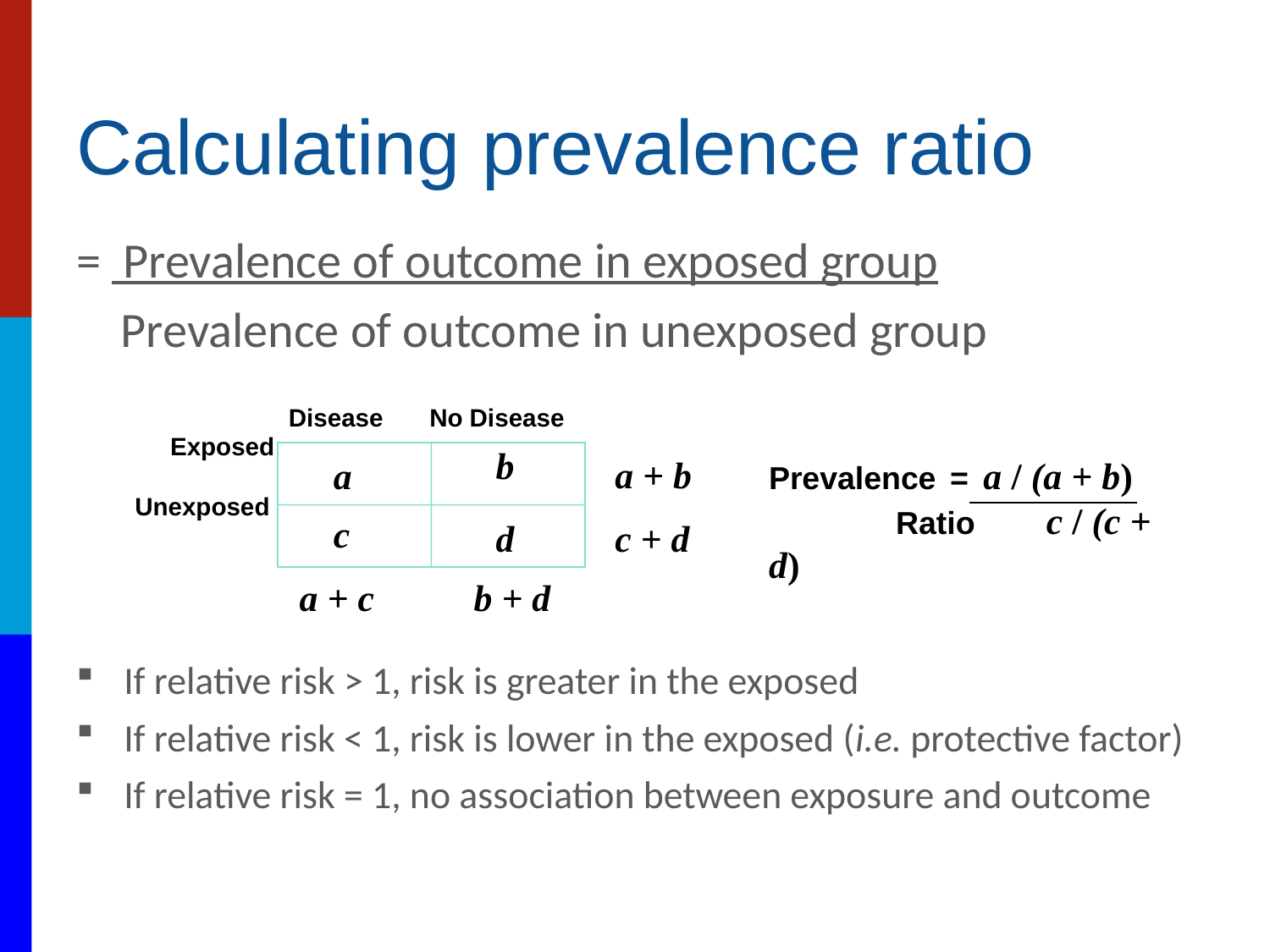

# Calculating prevalence ratio
=  Prevalence of outcome in exposed group
    Prevalence of outcome in unexposed group

If relative risk > 1, risk is greater in the exposed
If relative risk < 1, risk is lower in the exposed (i.e. protective factor)
If relative risk = 1, no association between exposure and outcome

Disease	  No Disease
     Exposed

Unexposed
b

a + b
Prevalence  =  a / (a + b)
	Ratio        c / (c + d)
a
c
d
c + d
a + c
b + d